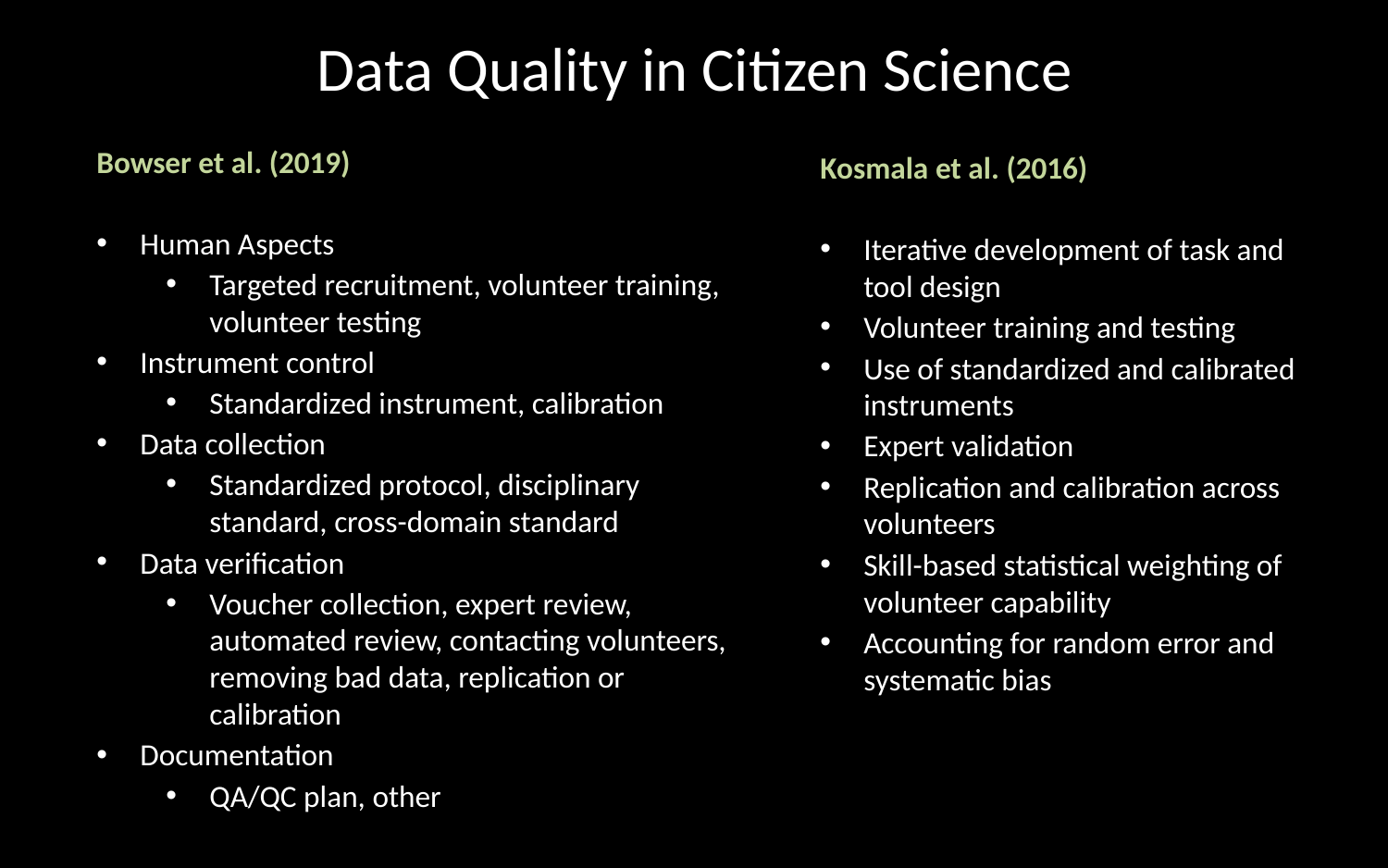

Data Quality in Citizen Science
Bowser et al. (2019)

Human Aspects
Targeted recruitment, volunteer training, volunteer testing
Instrument control
Standardized instrument, calibration
Data collection
Standardized protocol, disciplinary standard, cross-domain standard
Data verification
Voucher collection, expert review, automated review, contacting volunteers, removing bad data, replication or calibration
Documentation
QA/QC plan, other
Kosmala et al. (2016)

Iterative development of task and tool design
Volunteer training and testing
Use of standardized and calibrated instruments
Expert validation
Replication and calibration across volunteers
Skill-based statistical weighting of volunteer capability
Accounting for random error and systematic bias